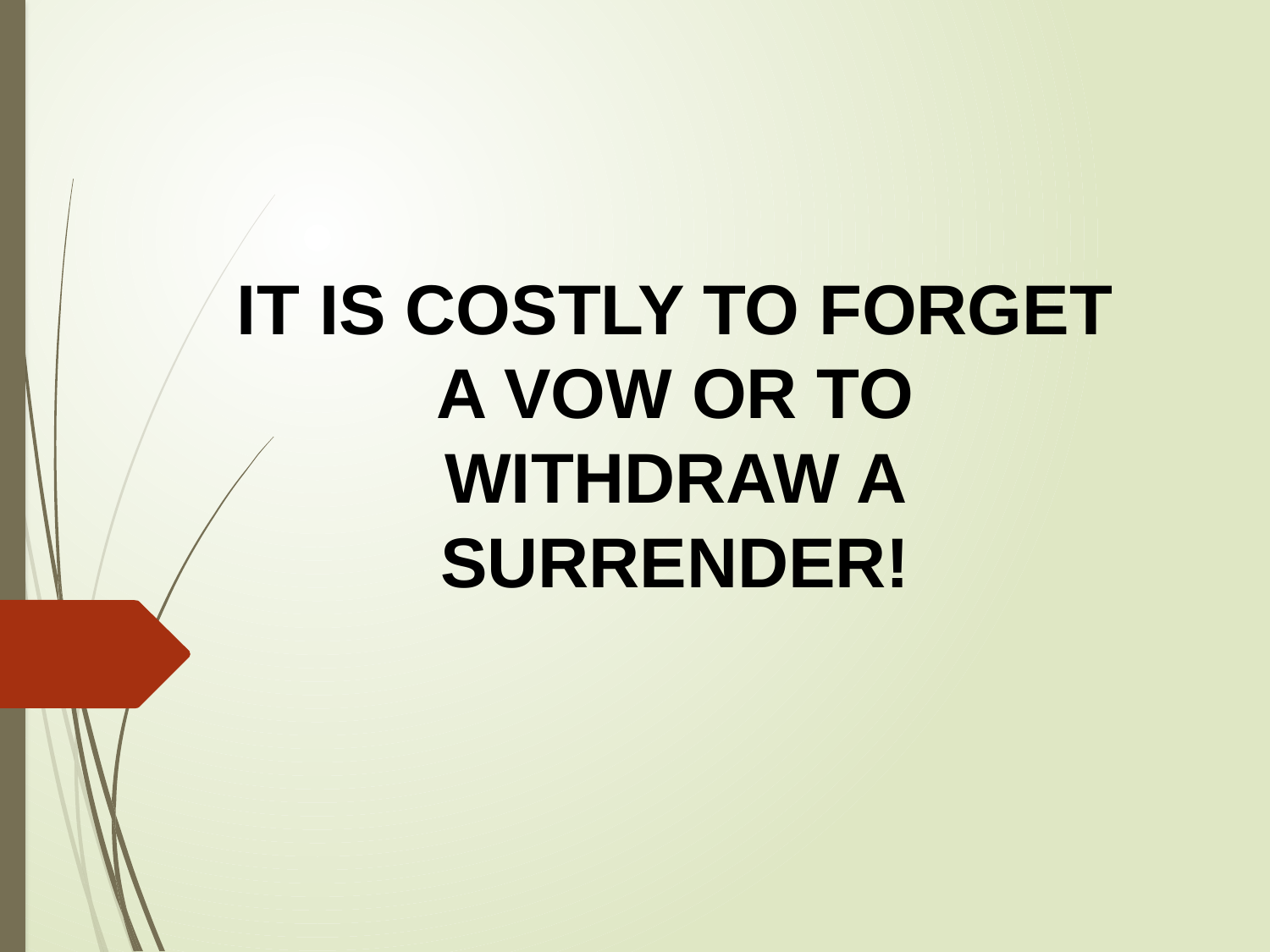

IT IS COSTLY TO FORGET A VOW OR TO WITHDRAW A SURRENDER!